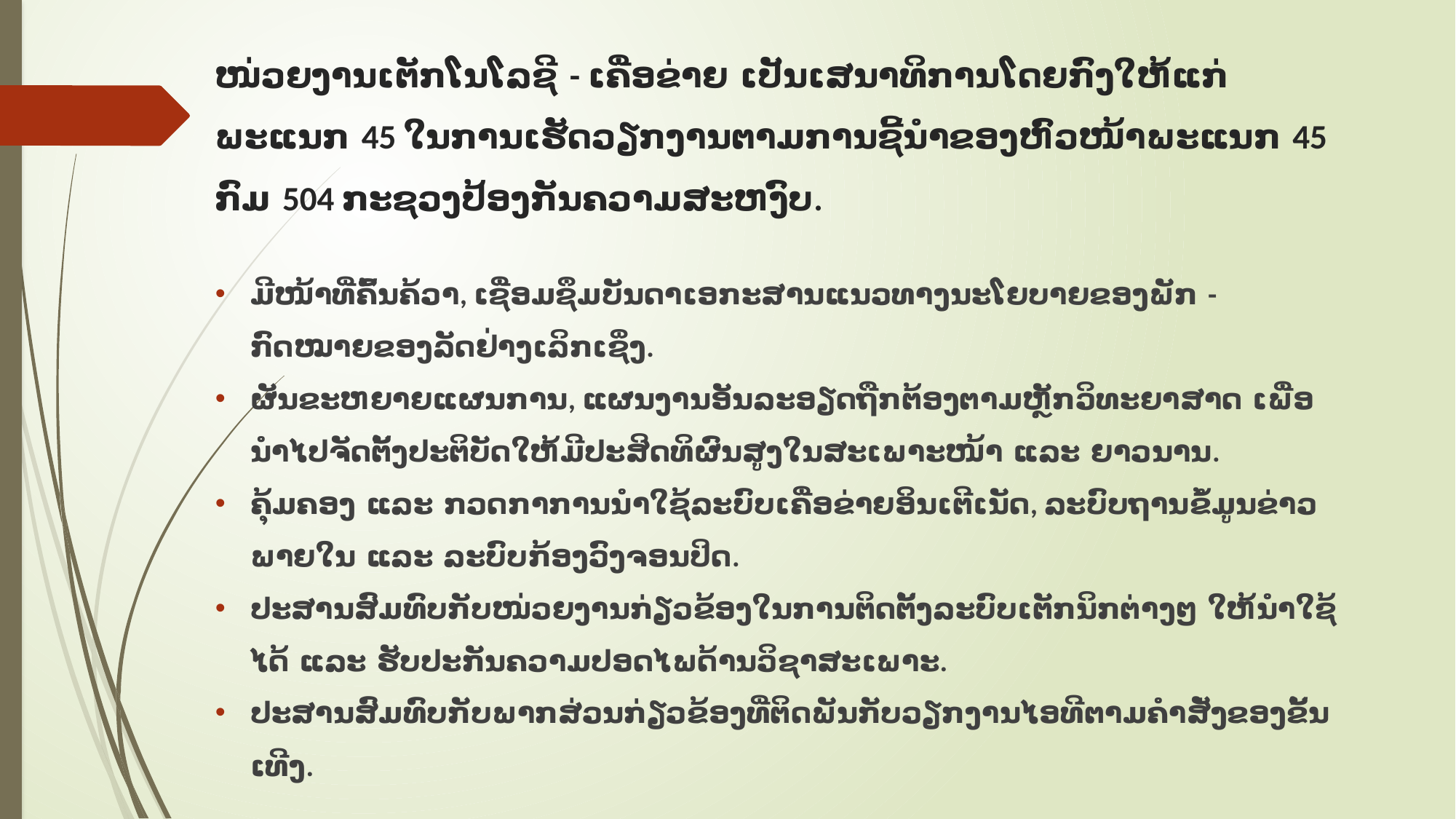

# ໜ່ວຍງານເຕັກໂນໂລຊີ - ເຄື່ອຂ່າຍ ເປັນເສນາທິການໂດຍກົງໃຫ້ແກ່ພະແນກ 45 ໃນການເຮັດວຽກງານຕາມການຊີ້ນຳຂອງຫົວໜ້າພະແນກ 45 ກົມ 504 ກະຊວງປ້ອງກັນຄວາມສະຫງົບ.
ມີໜ້າທີ່ຄົ້ນຄ້ວາ, ເຊື່ອມຊຶມບັນດາເອກະສານແນວທາງນະໂຍບາຍຂອງພັກ - ກົດໝາຍຂອງລັດຢ່າງເລິກເຊິ່ງ.
ຜັນຂະຫຍາຍແຜນການ, ແຜນງານອັນລະອຽດຖືກຕ້ອງຕາມຫຼັກວິທະຍາສາດ ເພື່ອນຳໄປຈັດຕັ້ງປະຕິບັດໃຫ້ມີປະສິດທິຜົນສູງໃນສະເພາະໜ້າ ແລະ ຍາວນານ.
ຄຸ້ມຄອງ ແລະ ກວດກາການນໍາໃຊ້ລະບົບເຄື່ອຂ່າຍອິນເຕີເນັດ, ລະບົບຖານຂໍ້ມູນຂ່າວພາຍໃນ ແລະ ລະບົບກ້ອງວົງຈອນປິດ.
ປະສານສົມທົບກັບໜ່ວຍງານກ່ຽວຂ້ອງໃນການຕິດຕັ້ງລະບົບເຕັກນິກຕ່າງໆ ໃຫ້ນຳໃຊ້ໄດ້ ແລະ ຮັບປະກັນຄວາມປອດໄພດ້ານວິຊາສະເພາະ.
ປະສານສົມທົບກັບພາກສ່ວນກ່ຽວຂ້ອງທີ່ຕິດພັນກັບວຽກງານໄອທີຕາມຄຳສັ່ງຂອງຂັ້ນເທີງ.